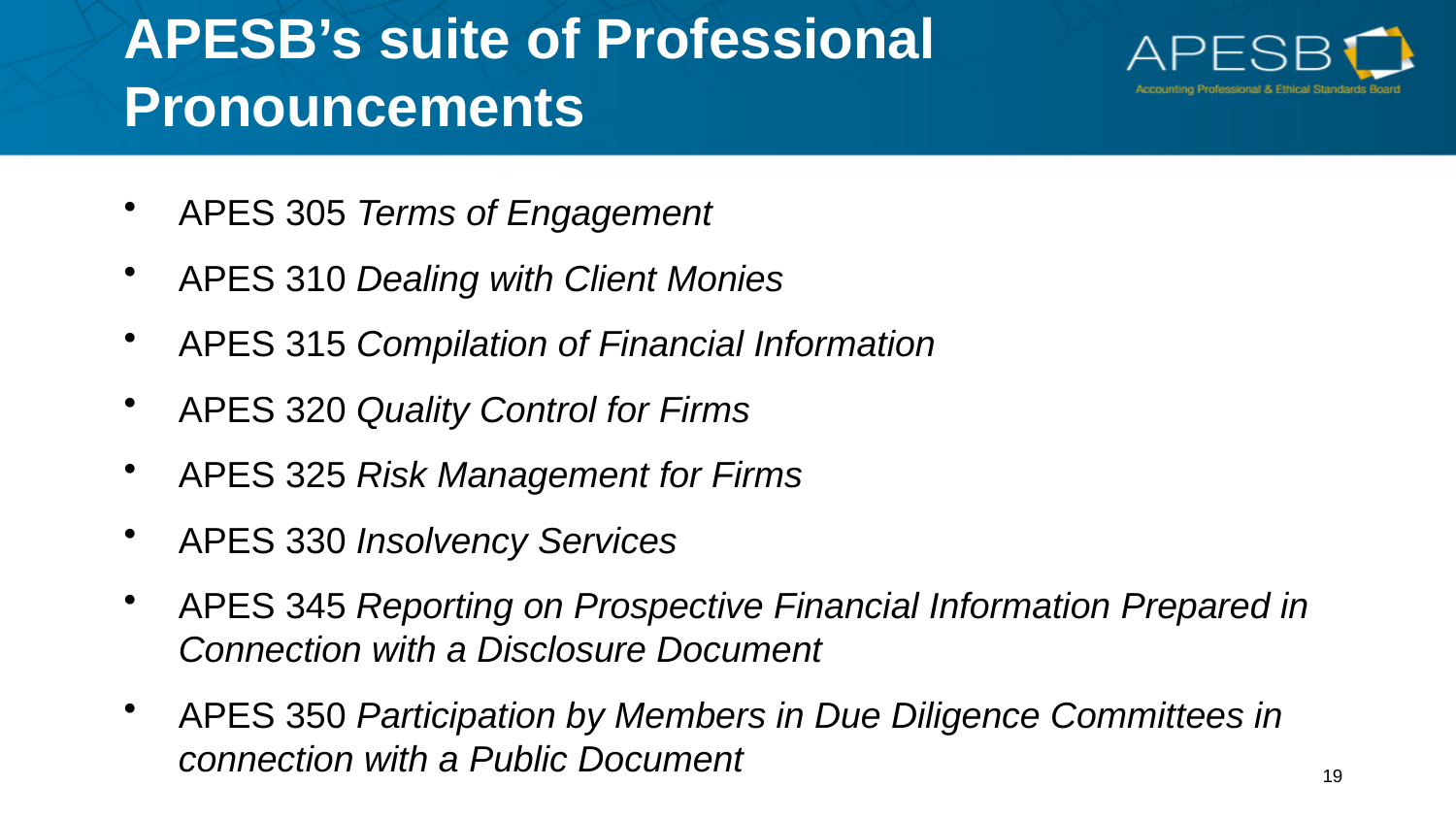

# APESB’s suite of Professional Pronouncements
APES 305 Terms of Engagement
APES 310 Dealing with Client Monies
APES 315 Compilation of Financial Information
APES 320 Quality Control for Firms
APES 325 Risk Management for Firms
APES 330 Insolvency Services
APES 345 Reporting on Prospective Financial Information Prepared in Connection with a Disclosure Document
APES 350 Participation by Members in Due Diligence Committees in connection with a Public Document